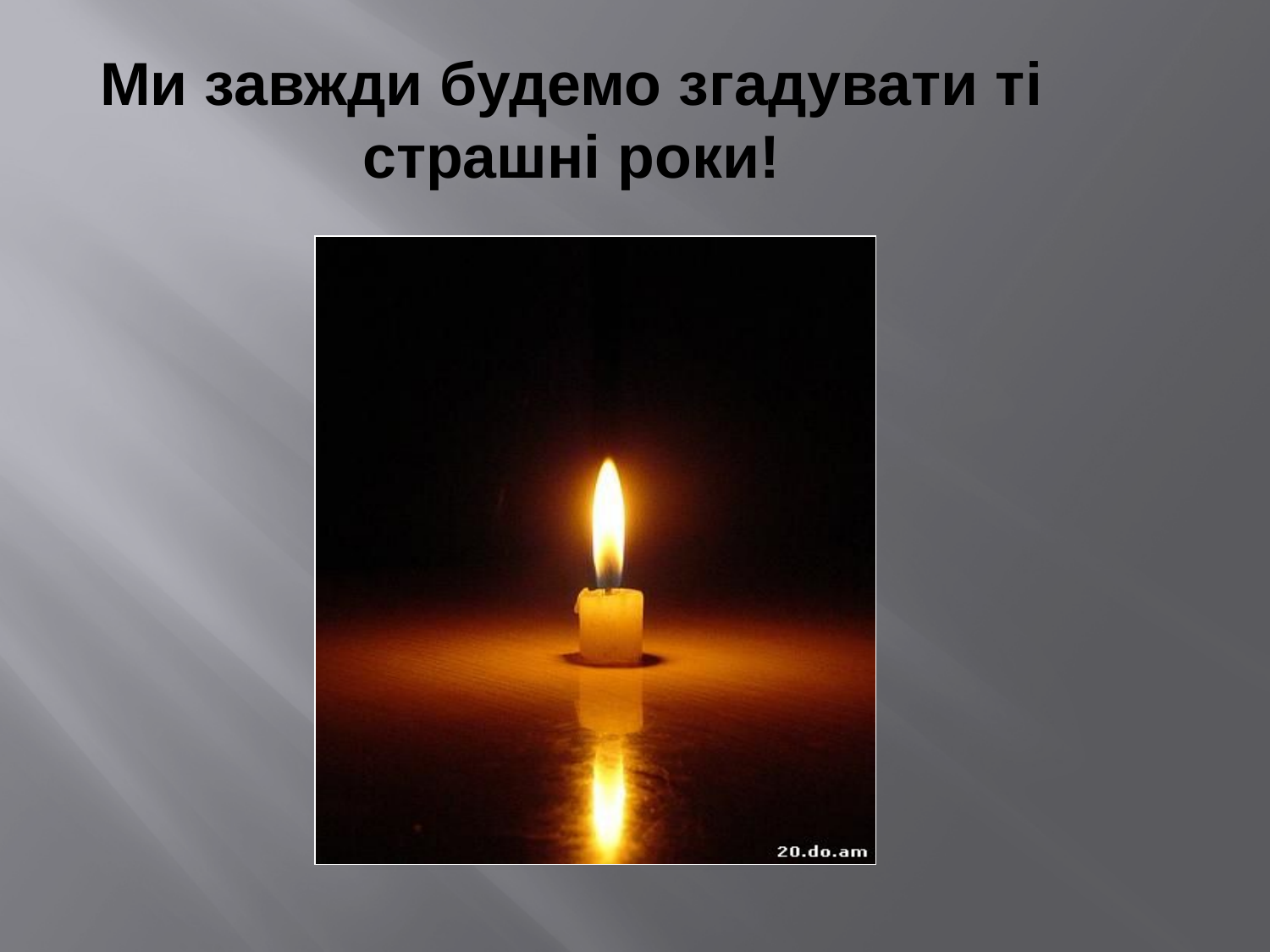

Ми завжди будемо згадувати ті страшні роки!